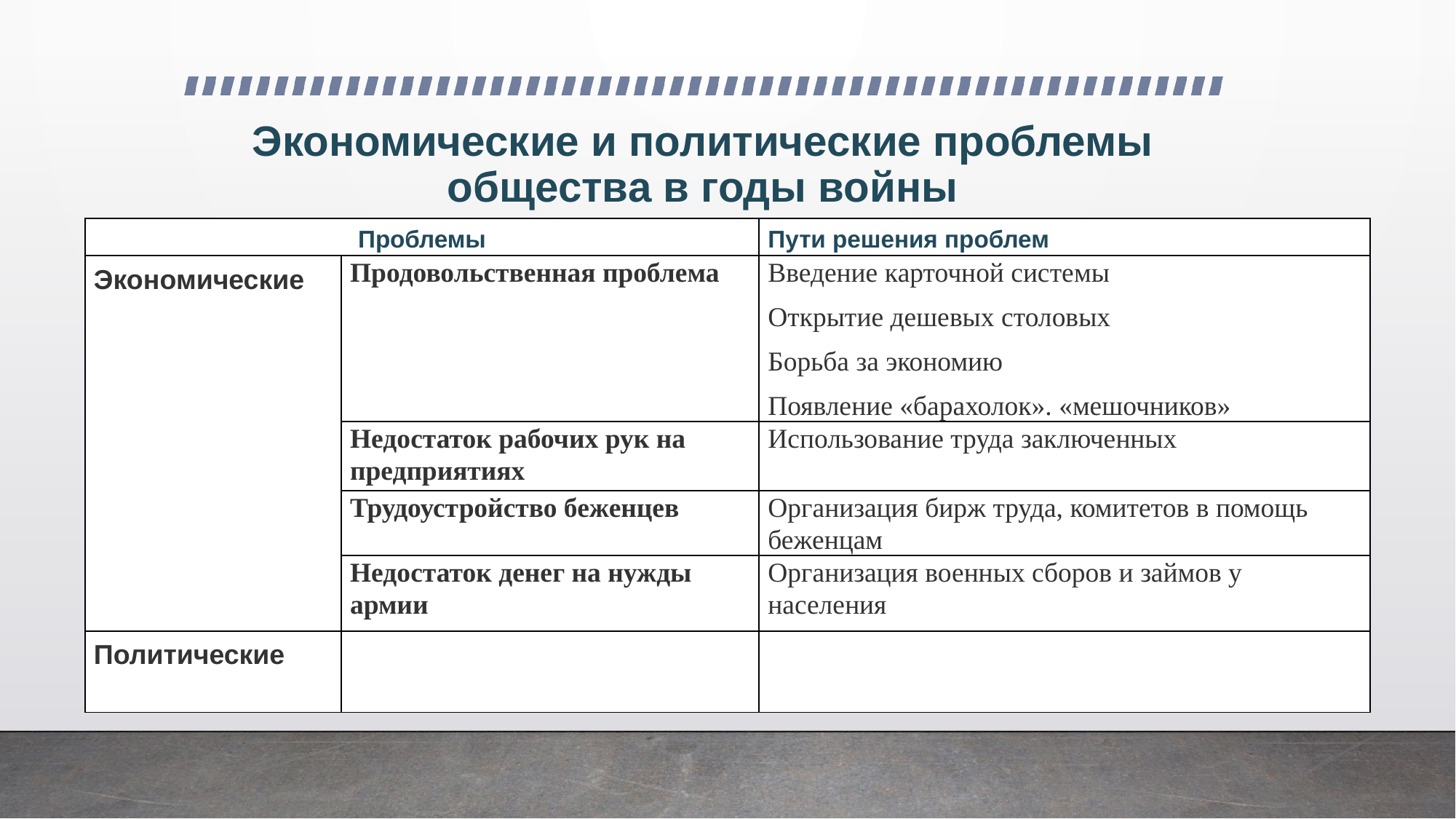

# Экономические и политические проблемы общества в годы войны
| Проблемы |  | Пути решения проблем |
| --- | --- | --- |
| Экономические | Продовольственная проблема | Введение карточной системы Открытие дешевых столовых Борьба за экономию Появление «барахолок». «мешочников» |
|  | Недостаток рабочих рук на предприятиях | Использование труда заключенных |
|  | Трудоустройство беженцев | Организация бирж труда, комитетов в помощь беженцам |
|  | Недостаток денег на нужды армии | Организация военных сборов и займов у населения |
| Политические |  |  |